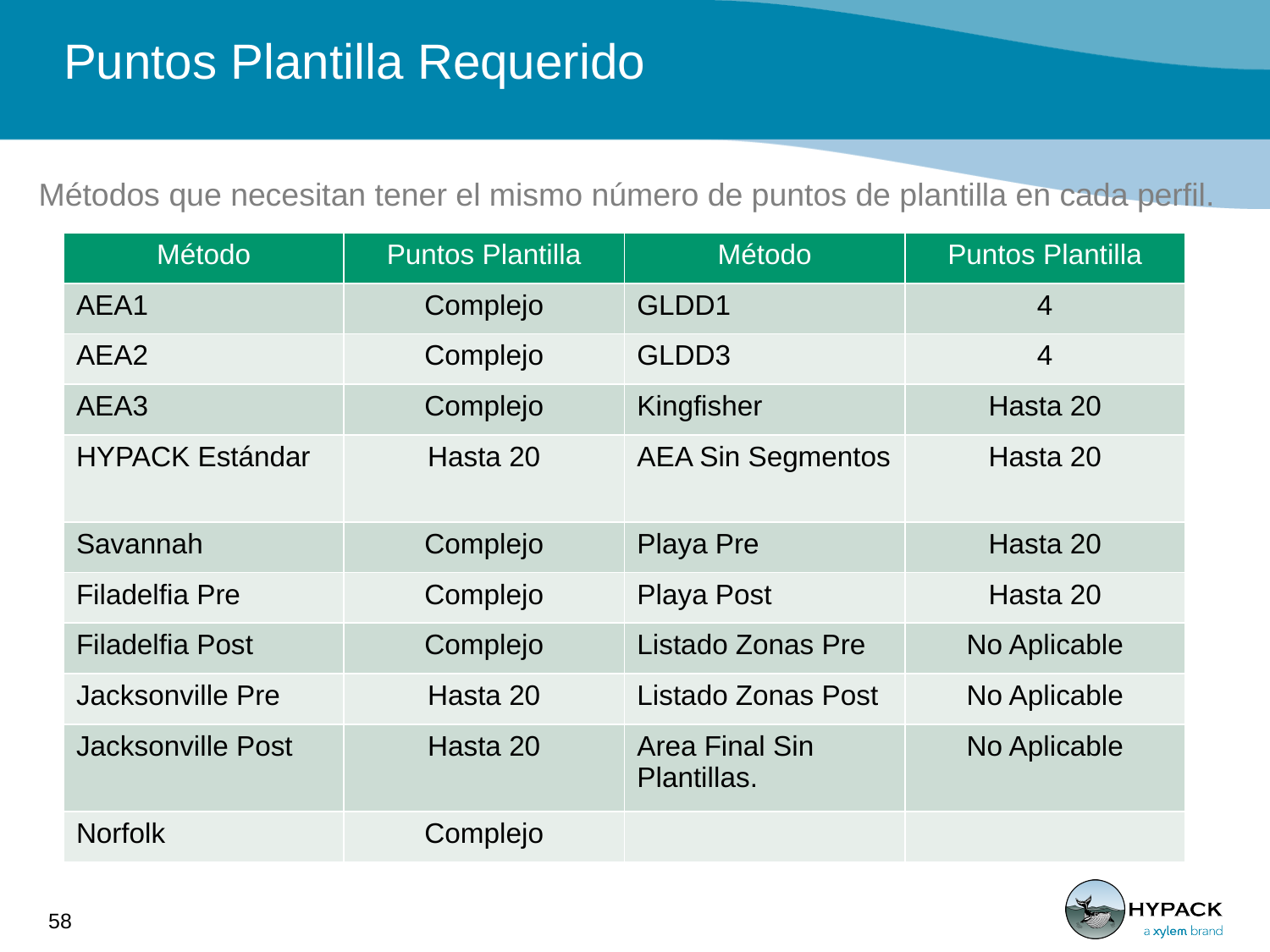

# Puntos Plantilla Requerido
Métodos que necesitan tener el mismo número de puntos de plantilla en cada perfil.
| Método | Puntos Plantilla | Método | Puntos Plantilla |
| --- | --- | --- | --- |
| AEA1 | Complejo | GLDD1 | 4 |
| AEA2 | Complejo | GLDD3 | 4 |
| AEA3 | Complejo | Kingfisher | Hasta 20 |
| HYPACK Estándar | Hasta 20 | AEA Sin Segmentos | Hasta 20 |
| Savannah | Complejo | Playa Pre | Hasta 20 |
| Filadelfia Pre | Complejo | Playa Post | Hasta 20 |
| Filadelfia Post | Complejo | Listado Zonas Pre | No Aplicable |
| Jacksonville Pre | Hasta 20 | Listado Zonas Post | No Aplicable |
| Jacksonville Post | Hasta 20 | Area Final Sin Plantillas. | No Aplicable |
| Norfolk | Complejo |  |  |
58